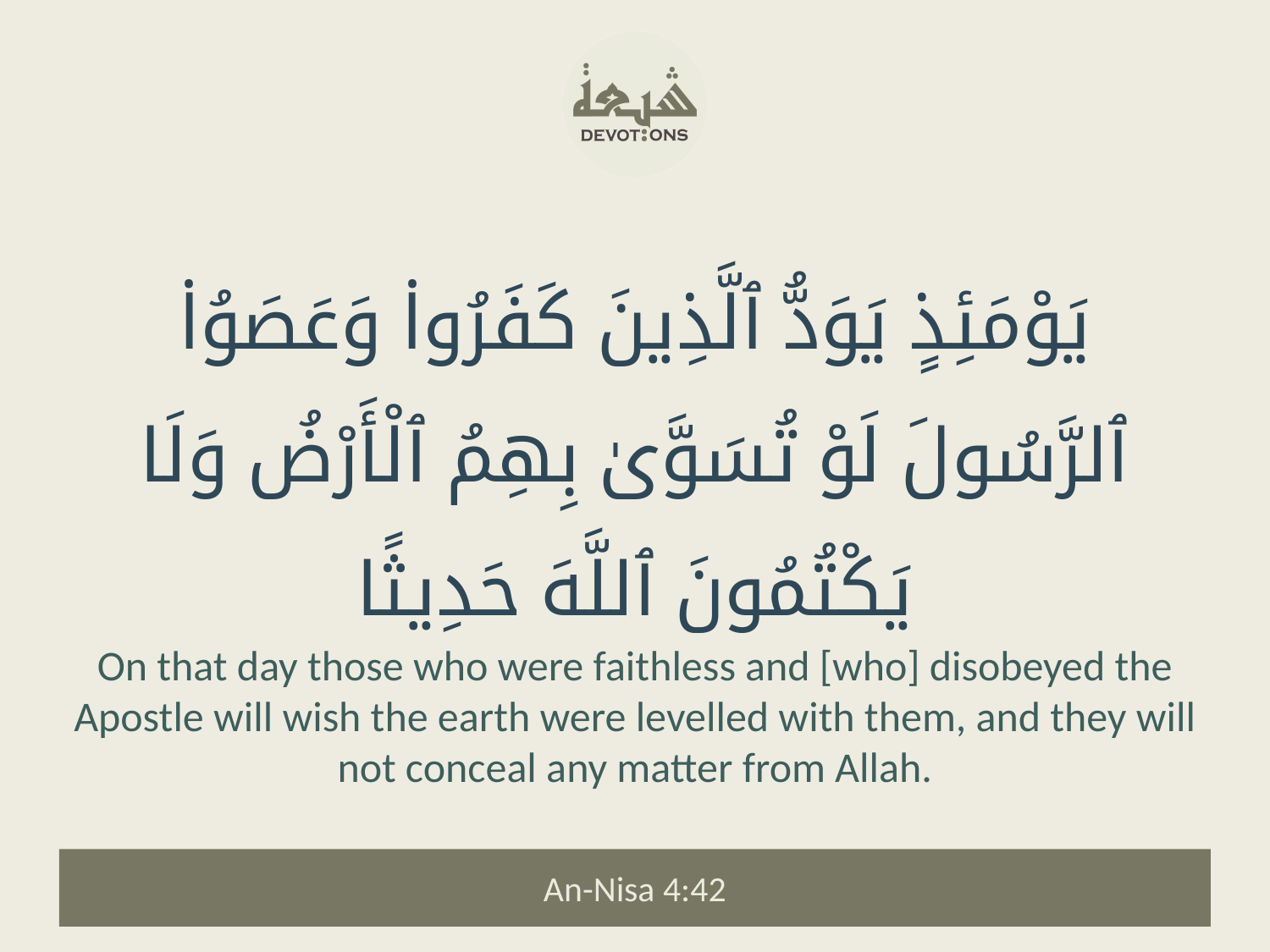

يَوْمَئِذٍ يَوَدُّ ٱلَّذِينَ كَفَرُوا۟ وَعَصَوُا۟ ٱلرَّسُولَ لَوْ تُسَوَّىٰ بِهِمُ ٱلْأَرْضُ وَلَا يَكْتُمُونَ ٱللَّهَ حَدِيثًا
On that day those who were faithless and [who] disobeyed the Apostle will wish the earth were levelled with them, and they will not conceal any matter from Allah.
An-Nisa 4:42